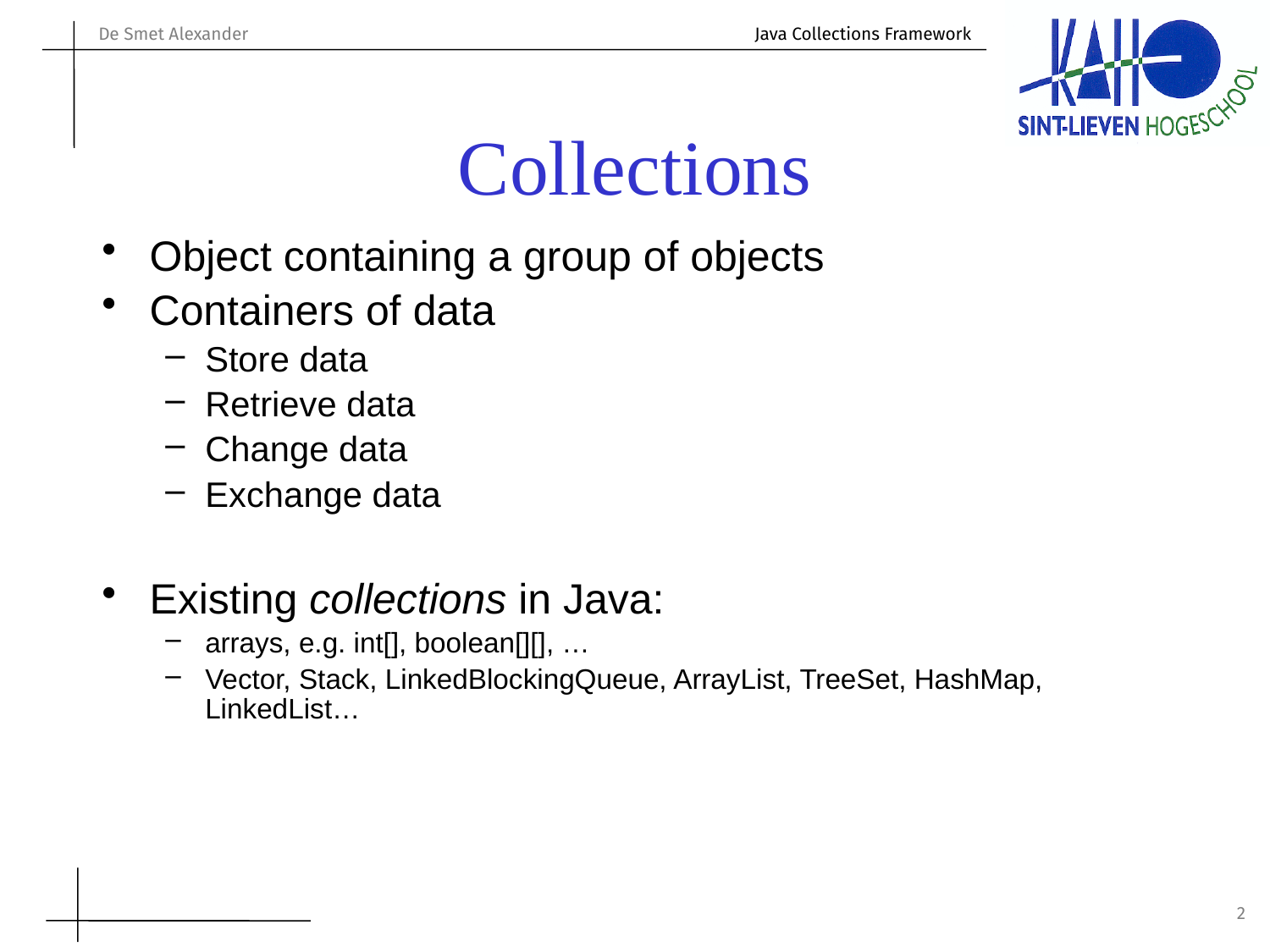

# Collections
Object containing a group of objects
Containers of data
Store data
Retrieve data
Change data
Exchange data

Existing collections in Java:
arrays, e.g. int[], boolean[][], …
Vector, Stack, LinkedBlockingQueue, ArrayList, TreeSet, HashMap, LinkedList…